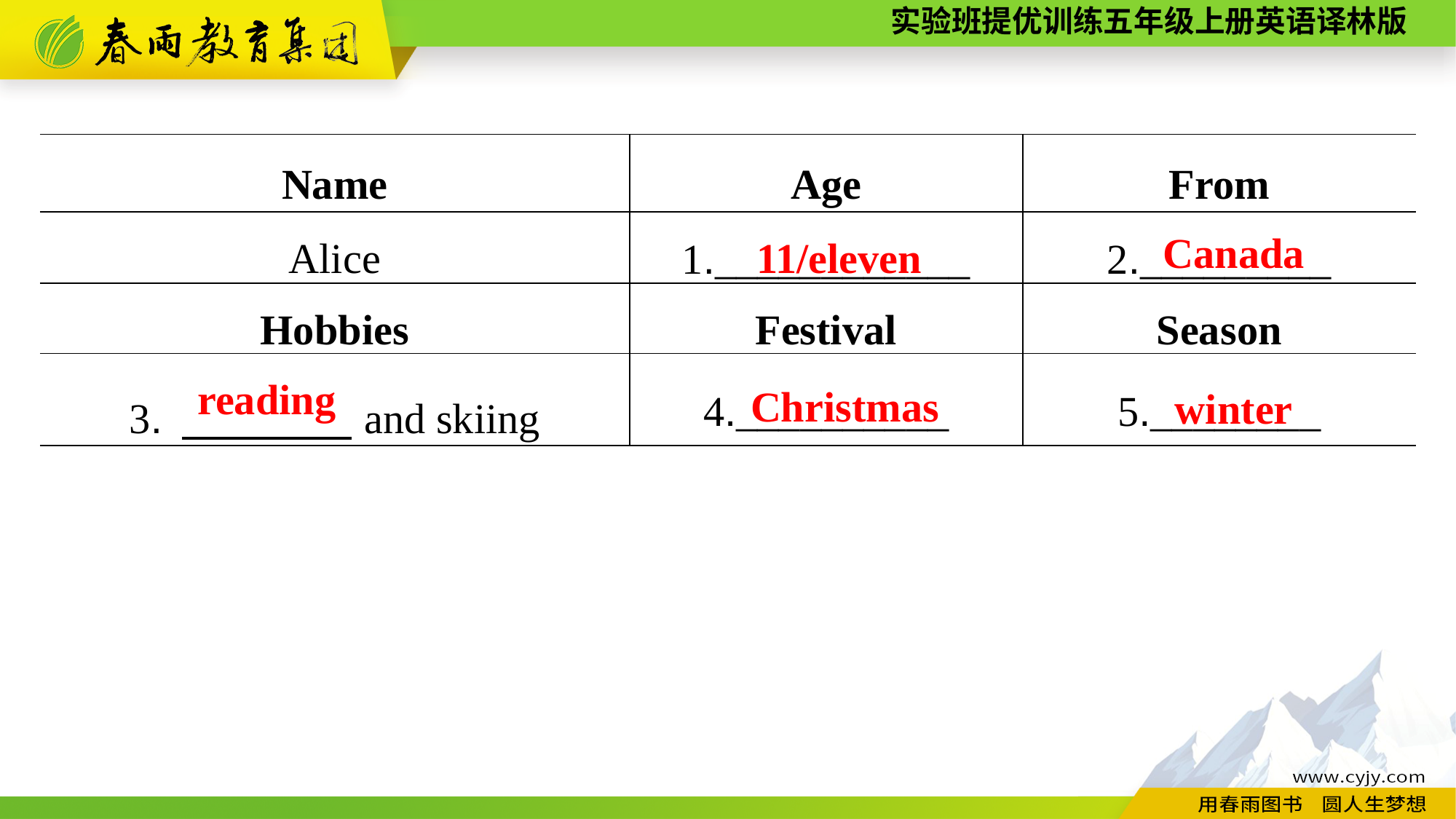

| Name | Age | From |
| --- | --- | --- |
| Alice | 1.\_\_\_\_\_\_\_\_\_\_\_\_ | 2.\_\_\_\_\_\_\_\_\_ |
| Hobbies | Festival | Season |
| 3. 　　　　and skiing | 4.\_\_\_\_\_\_\_\_\_\_ | 5.\_\_\_\_\_\_\_\_ |
Canada
11/eleven
reading
Christmas
winter